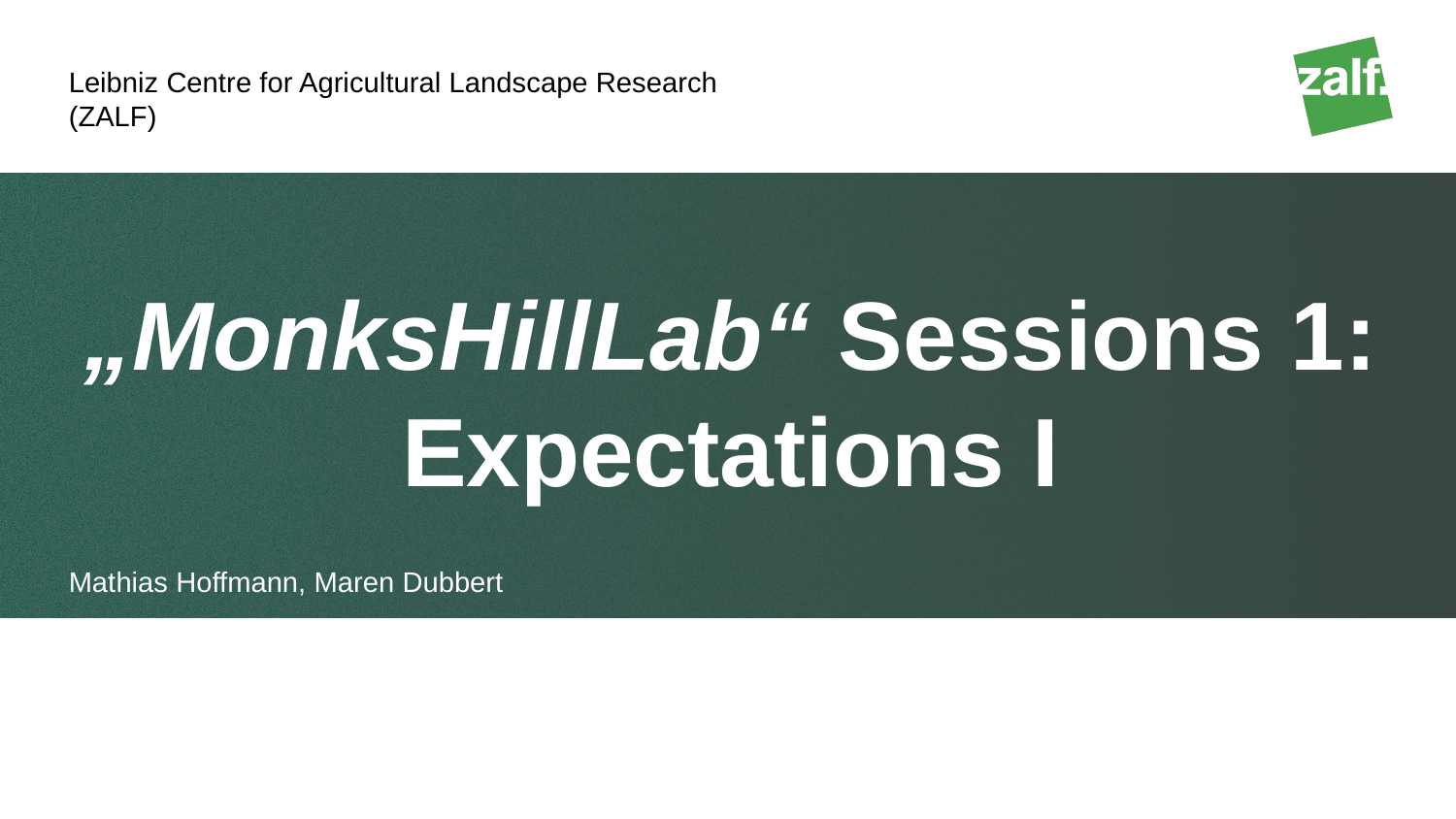

„MonksHillLab“ Sessions 1: Expectations I
Mathias Hoffmann, Maren Dubbert